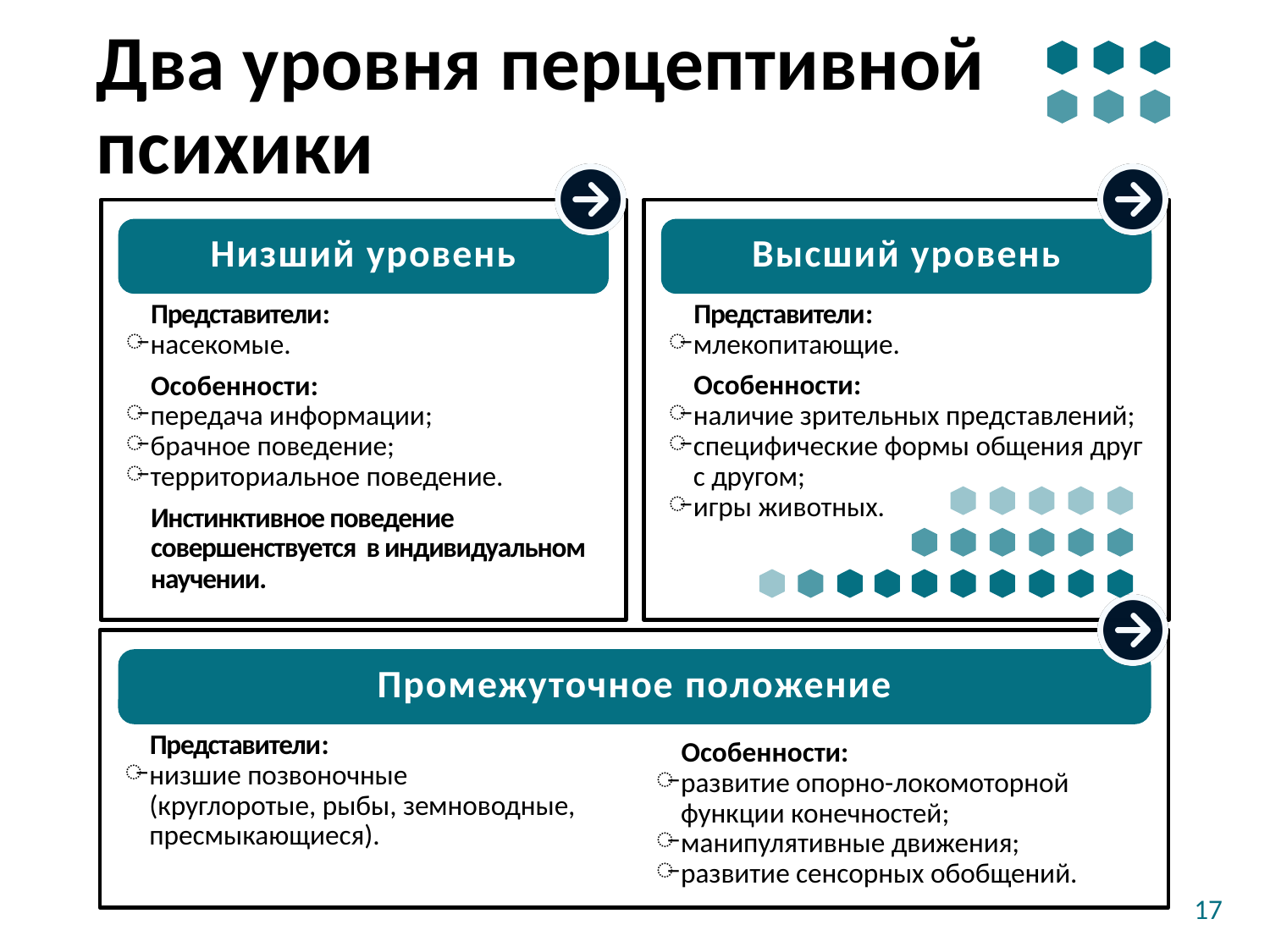

# Два уровня перцептивной психики

Представители:
насекомые.
Особенности:
передача информации;
брачное поведение;
территориальное поведение.
Инстинктивное поведение совершенствуется  в индивидуальном научении.
Представители:
млекопитающие.
Особенности:
наличие зрительных представлений;
специфические формы общения друг с другом;
игры животных.
Низший уровень
Высший уровень

Представители:
низшие позвоночные
(круглоротые, рыбы, земноводные,
пресмыкающиеся).
Промежуточное положение
Особенности:
развитие опорно-локомоторной
функции конечностей;
манипулятивные движения;
развитие сенсорных обобщений.
17